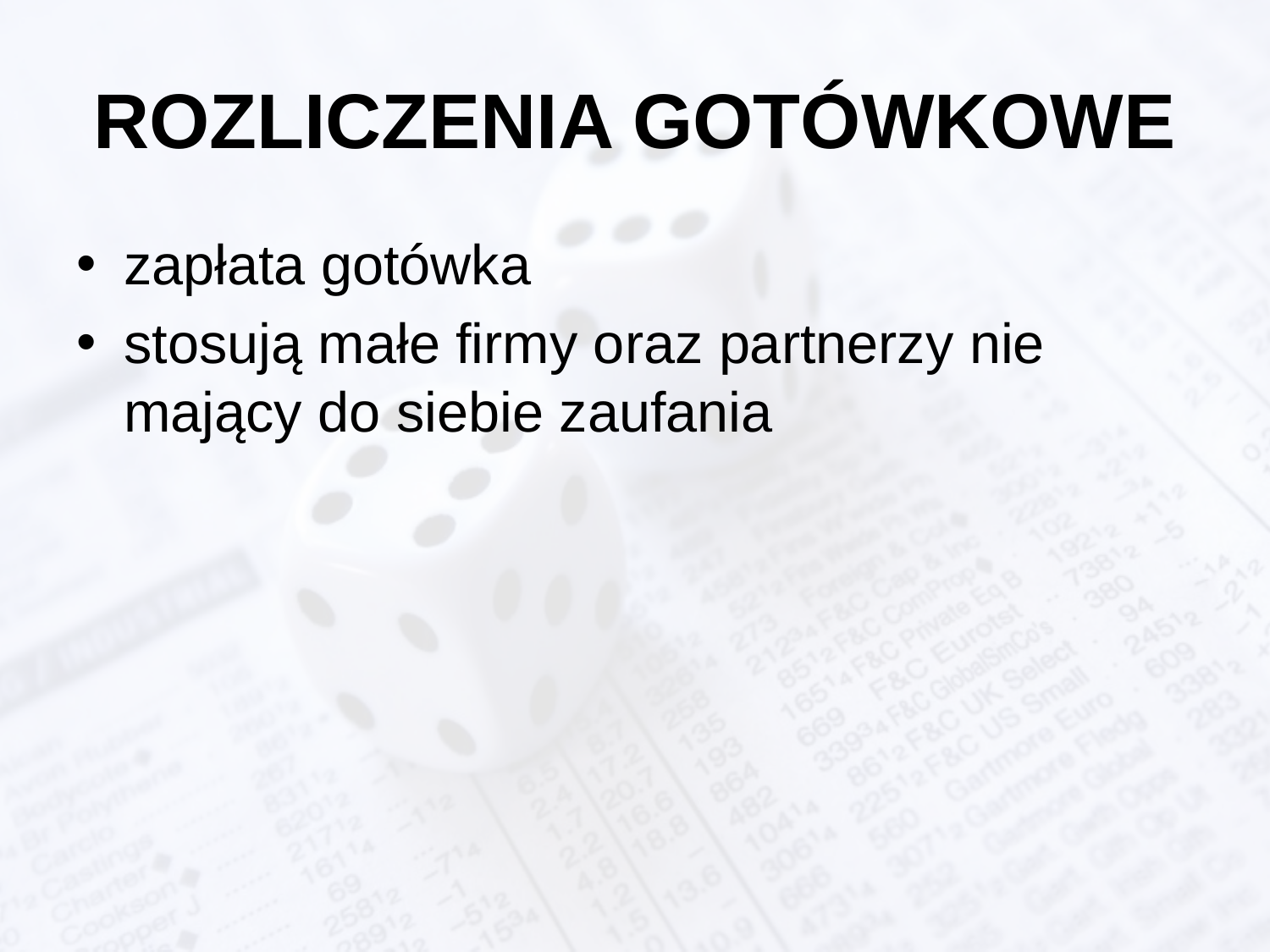

# ROZLICZENIA GOTÓWKOWE
zapłata gotówka
stosują małe firmy oraz partnerzy nie mający do siebie zaufania